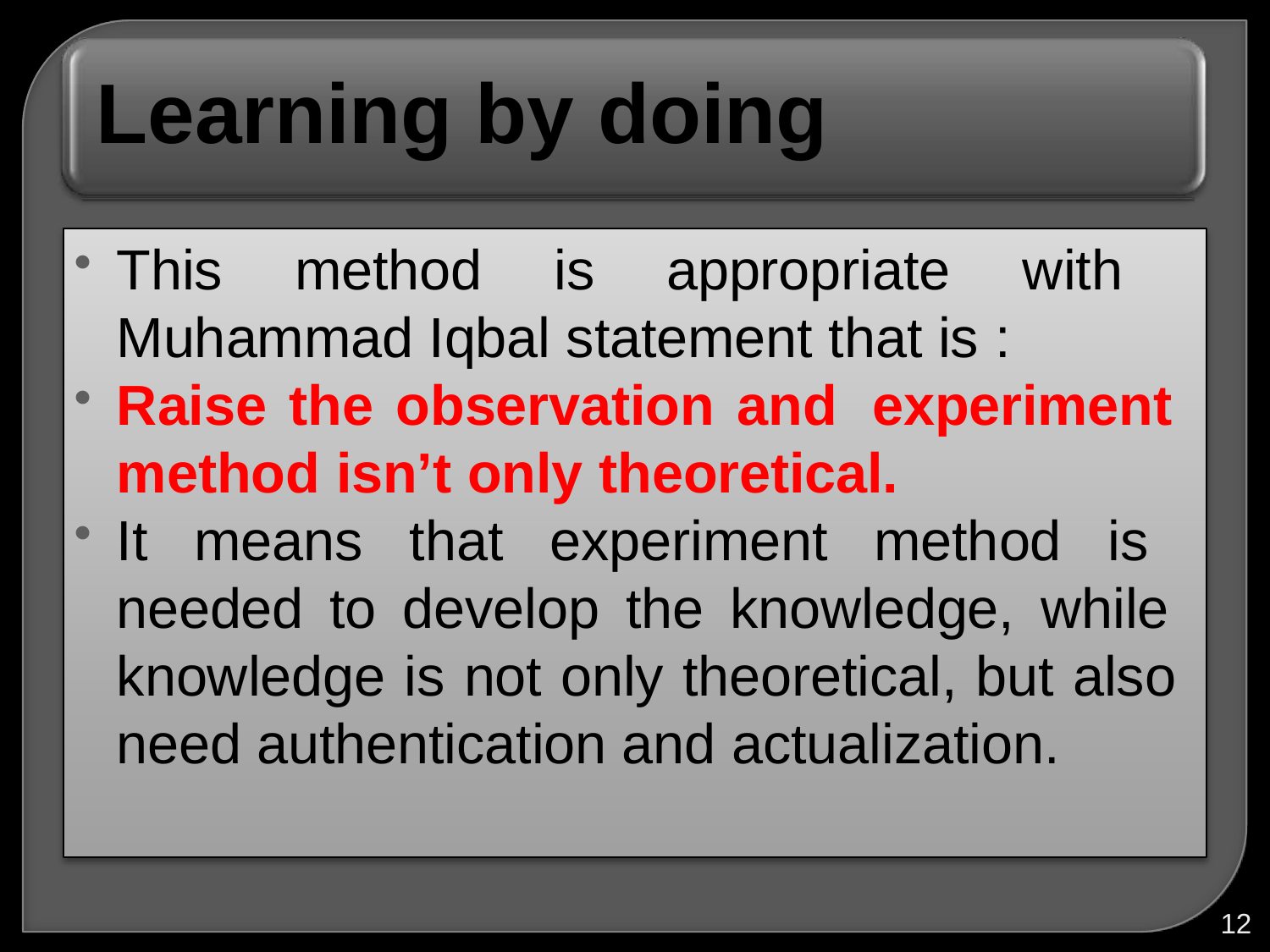

# Learning by doing

This method is appropriate with  Muhammad Iqbal statement that is :
Raise the observation and experiment  method isn’t only theoretical.
It means that experiment method is  needed to develop the knowledge, while  knowledge is not only theoretical, but also  need authentication and actualization.
12